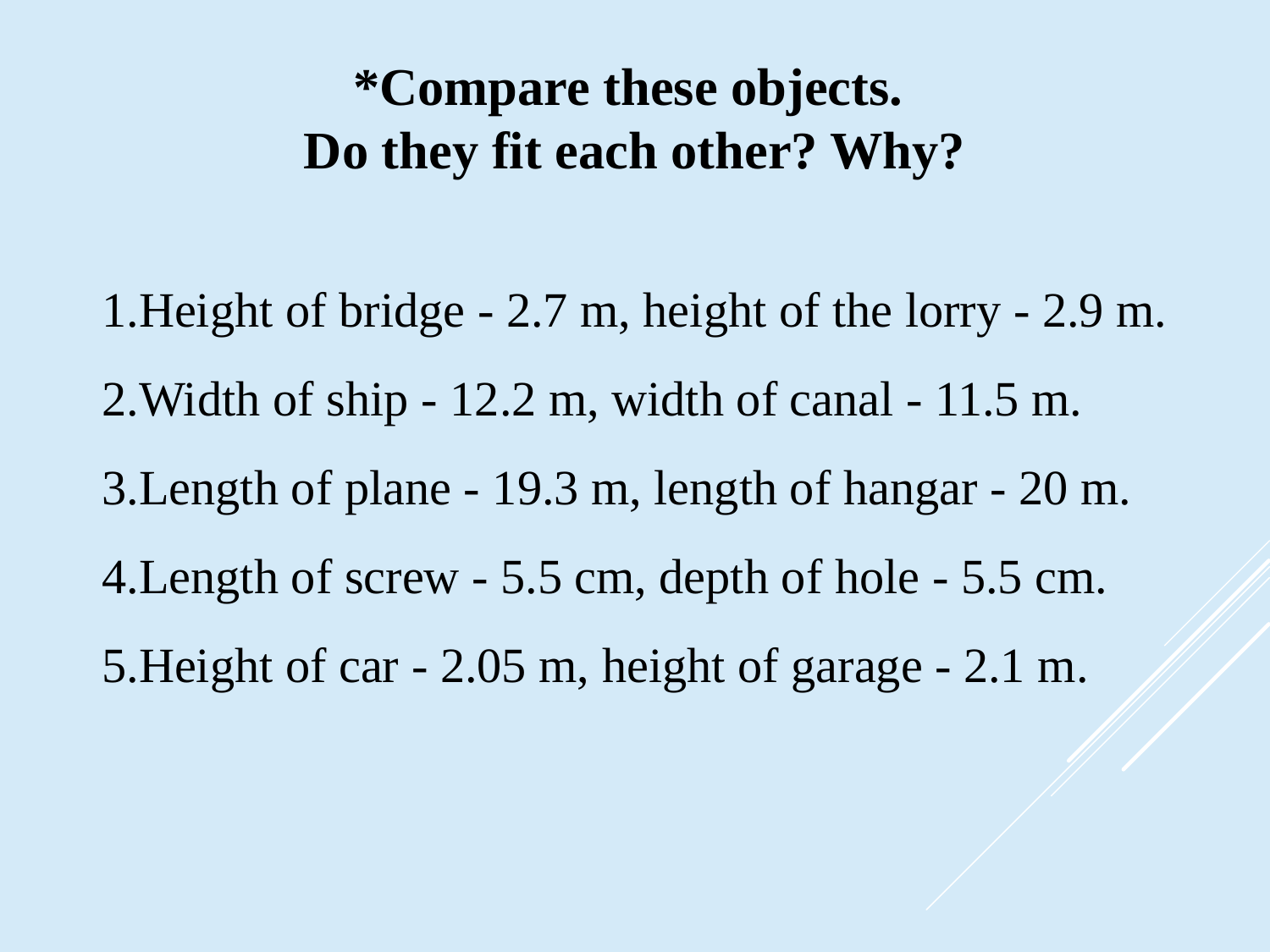

*Compare these objects.
Do they fit each other? Why?
Height of bridge - 2.7 m, height of the lorry - 2.9 m.
Width of ship - 12.2 m, width of canal - 11.5 m.
Length of plane - 19.3 m, length of hangar - 20 m.
Length of screw - 5.5 cm, depth of hole - 5.5 cm.
Height of car - 2.05 m, height of garage - 2.1 m.